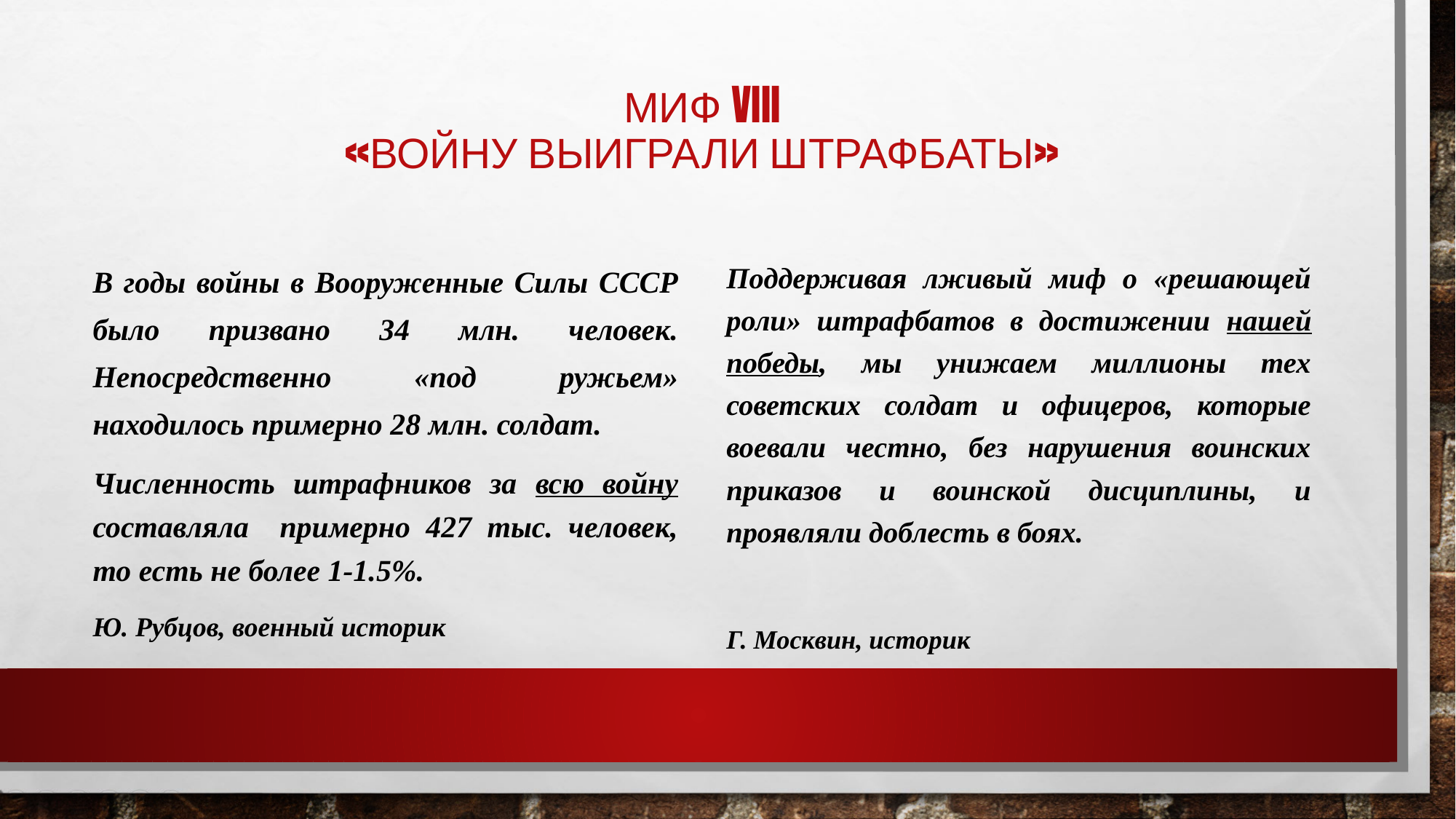

# МИФ VIII «ВОЙНУ ВЫИГРАЛИ ШТРАФБАТЫ»
В годы войны в Вооруженные Силы СССР было призвано 34 млн. человек. Непосредственно «под ружьем» находилось примерно 28 млн. солдат.
Численность штрафников за всю войну составляла  примерно 427 тыс. человек, то есть не более 1-1.5%.
Ю. Рубцов, военный историк
Поддерживая лживый миф о «решающей роли» штрафбатов в достижении нашей победы, мы унижаем миллионы тех советских солдат и офицеров, которые воевали честно, без нарушения воинских приказов и воинской дисциплины, и проявляли доблесть в боях.

Г. Москвин, историк